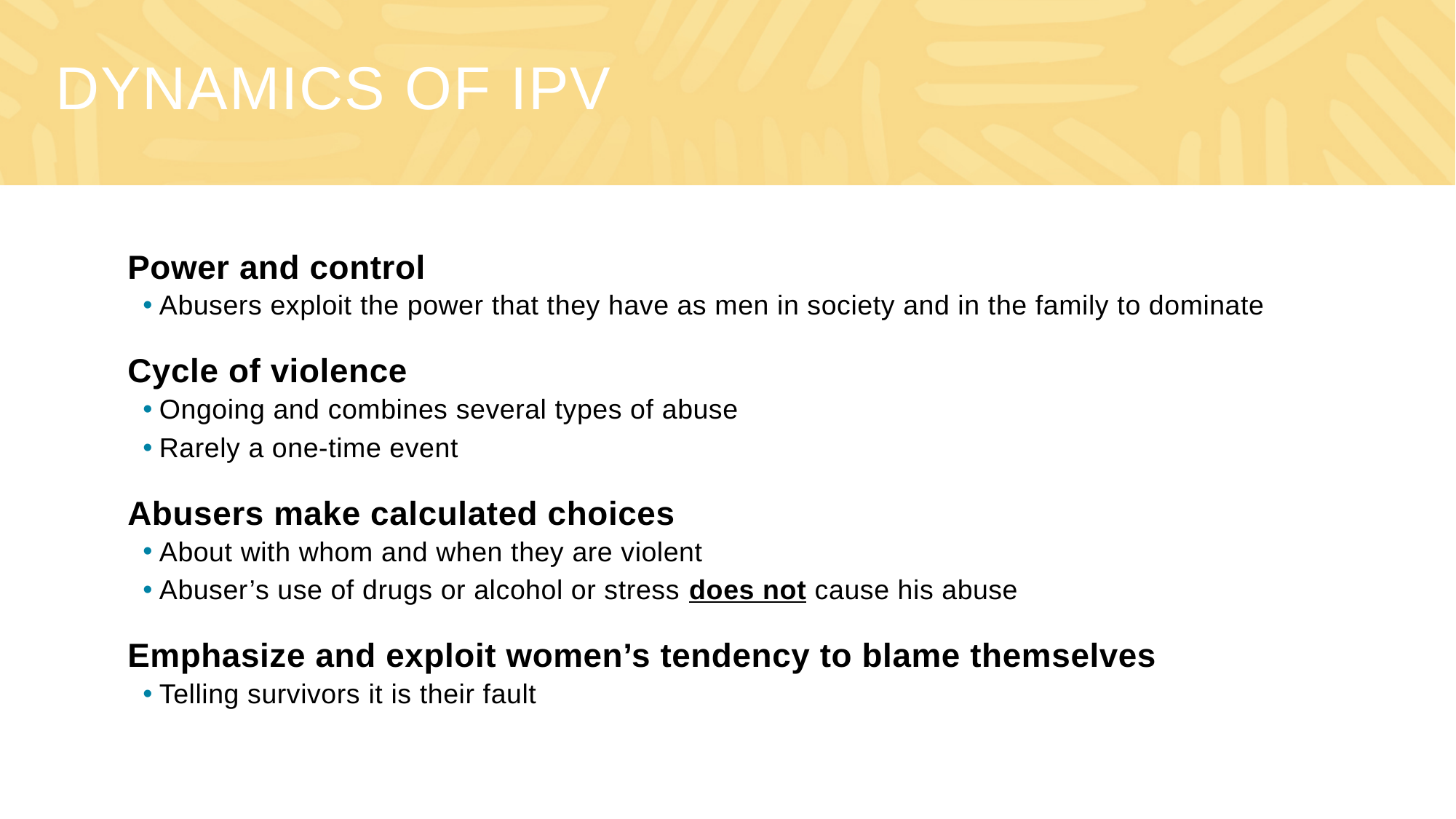

# Dynamics of ipv
Power and control
Abusers exploit the power that they have as men in society and in the family to dominate
Cycle of violence
Ongoing and combines several types of abuse
Rarely a one-time event
Abusers make calculated choices
About with whom and when they are violent
Abuser’s use of drugs or alcohol or stress does not cause his abuse
Emphasize and exploit women’s tendency to blame themselves
Telling survivors it is their fault